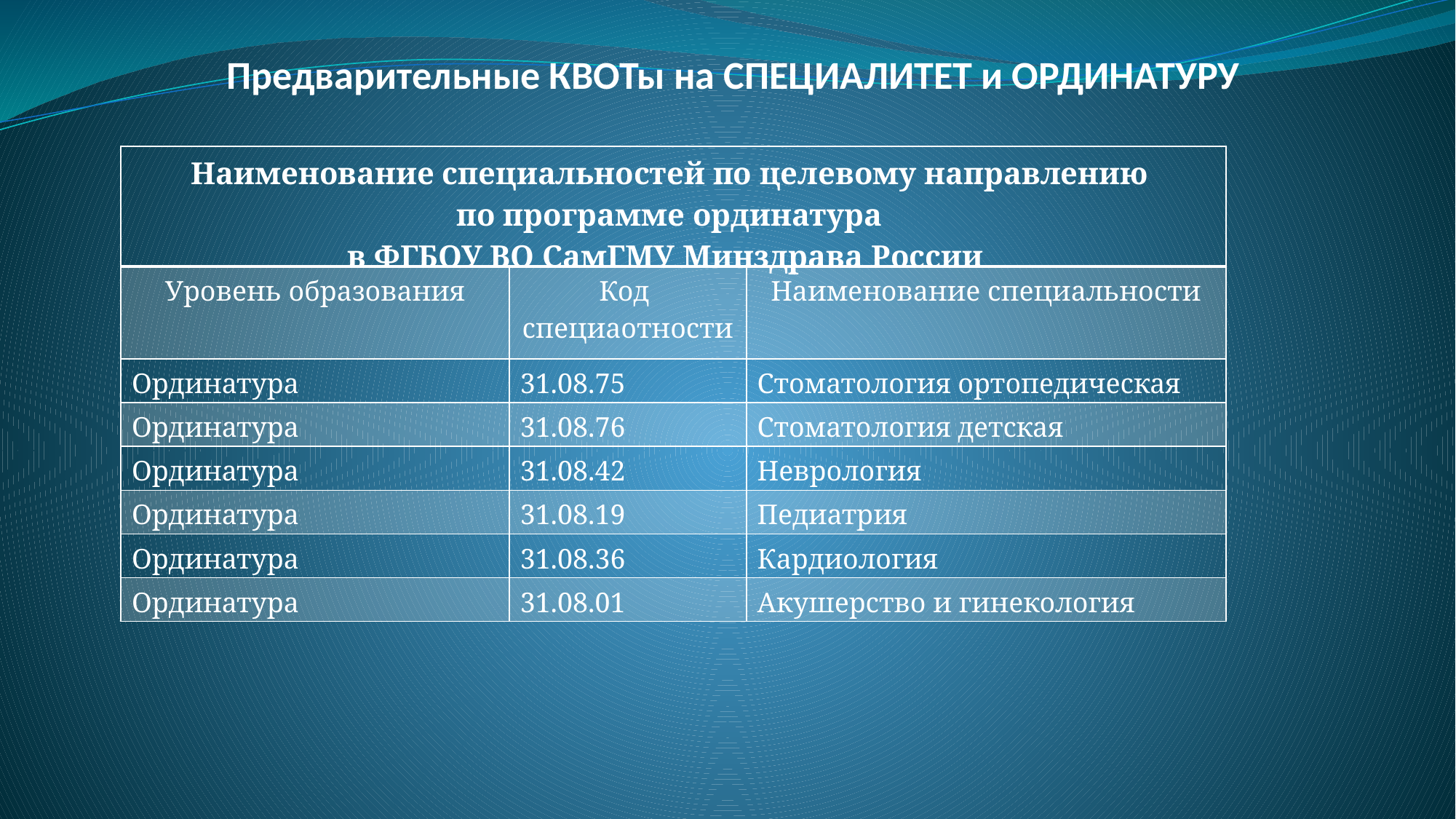

# Предварительные КВОТы на СПЕЦИАЛИТЕТ и ОРДИНАТУРУ

| Наименование специальностей по целевому направлению по программе ординатура в ФГБОУ ВО СамГМУ Минздрава России |  |  |
| --- | --- | --- |
| Уровень образования | Код специаотности | Наименование специальности |
| Ординатура | 31.08.75 | Стоматология ортопедическая |
| Ординатура | 31.08.76 | Стоматология детская |
| Ординатура | 31.08.42 | Неврология |
| Ординатура | 31.08.19 | Педиатрия |
| Ординатура | 31.08.36 | Кардиология |
| Ординатура | 31.08.01 | Акушерство и гинекология |